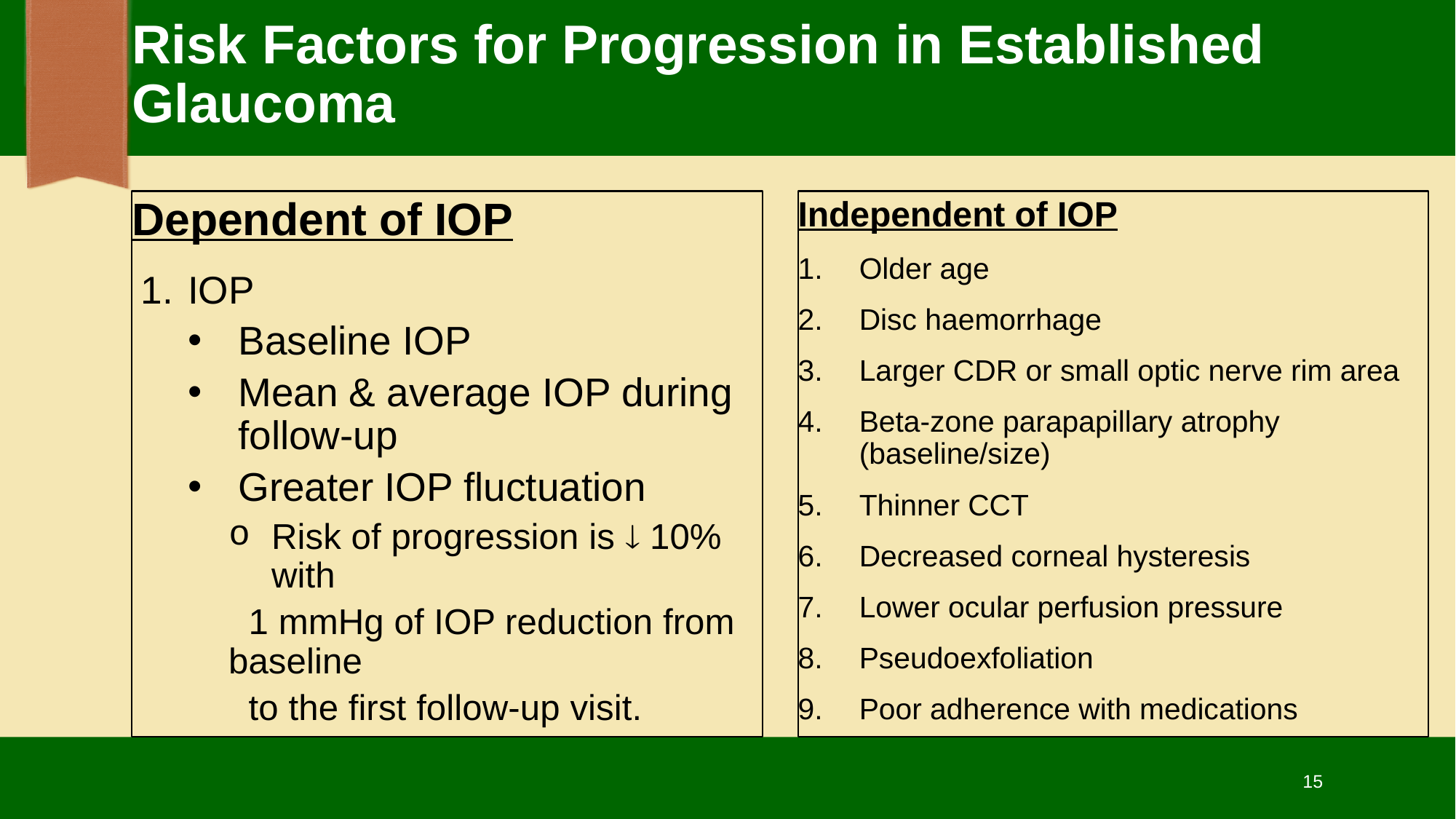

# Risk Factors for Progression in Established Glaucoma
Dependent of IOP
IOP
Baseline IOP
Mean & average IOP during follow-up
Greater IOP fluctuation
Risk of progression is ↓ 10% with
  1 mmHg of IOP reduction from baseline
  to the first follow-up visit.
Independent of IOP
Older age
Disc haemorrhage
Larger CDR or small optic nerve rim area
Beta-zone parapapillary atrophy (baseline/size)
Thinner CCT
Decreased corneal hysteresis
Lower ocular perfusion pressure
Pseudoexfoliation
Poor adherence with medications

15